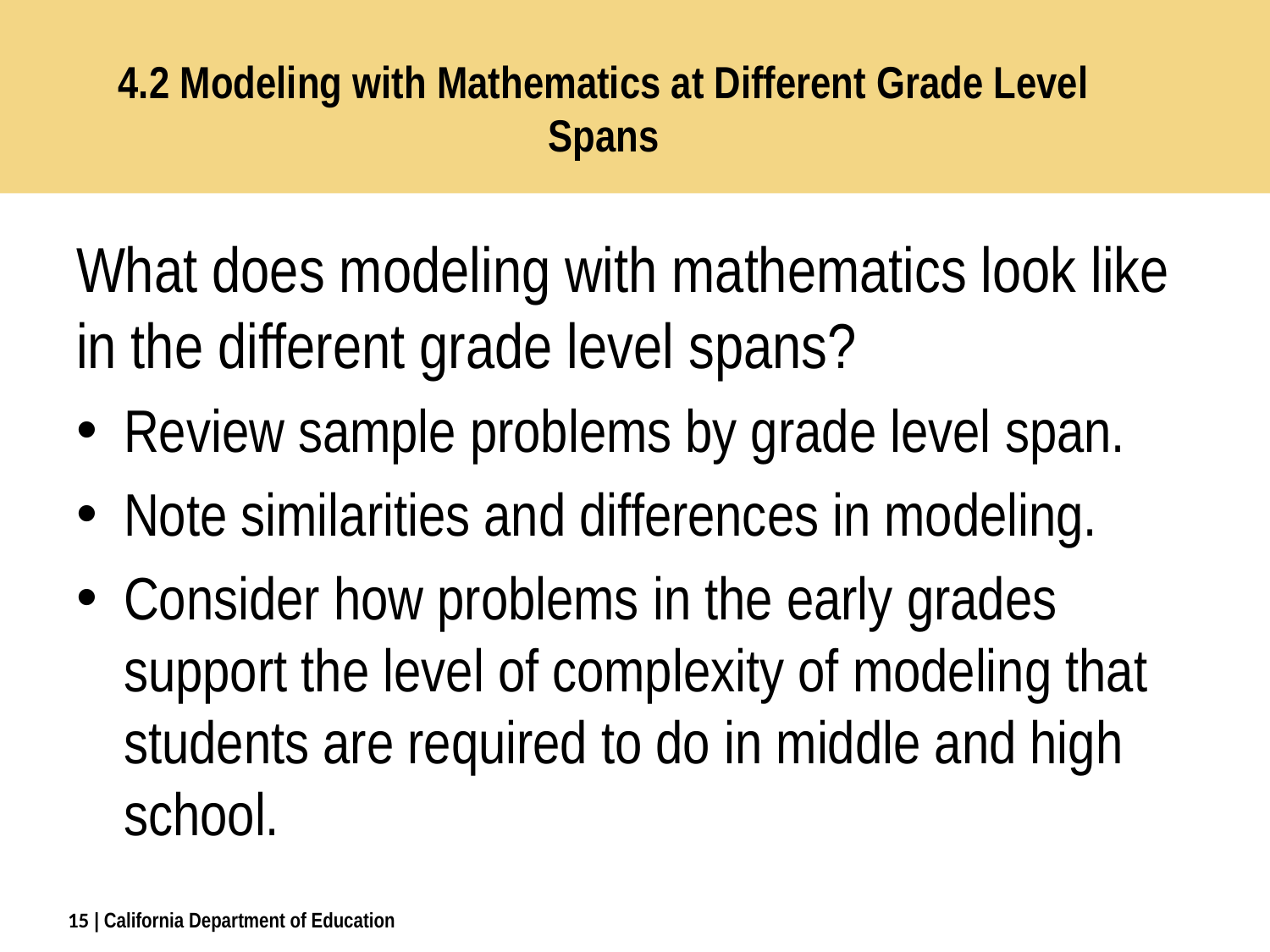

# 4.2 Modeling with Mathematics at Different Grade Level Spans
What does modeling with mathematics look like in the different grade level spans?
Review sample problems by grade level span.
Note similarities and differences in modeling.
Consider how problems in the early grades support the level of complexity of modeling that students are required to do in middle and high school.

15
| California Department of Education